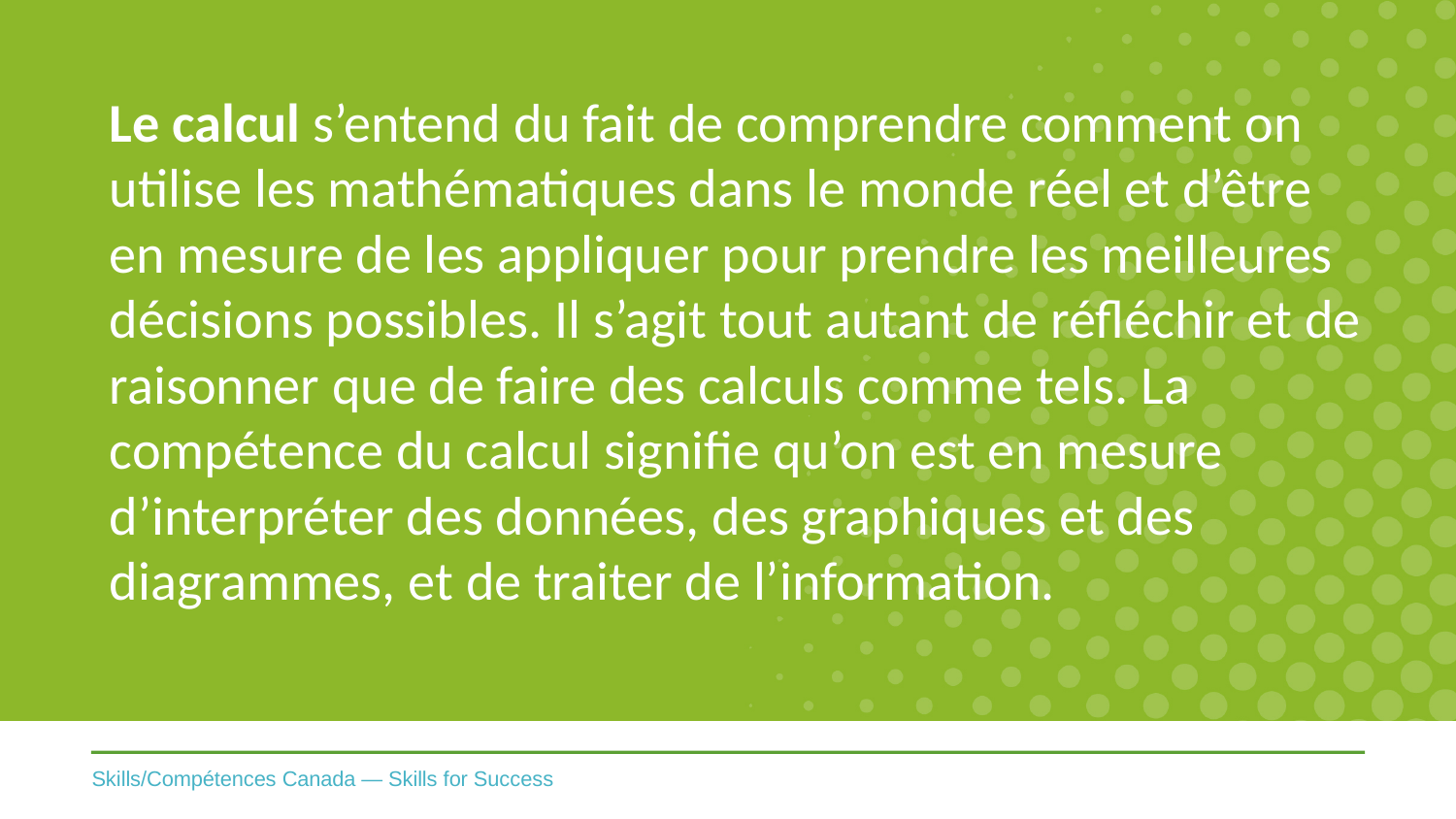

Le calcul s’entend du fait de comprendre comment on utilise les mathématiques dans le monde réel et d’être en mesure de les appliquer pour prendre les meilleures décisions possibles. Il s’agit tout autant de réfléchir et de raisonner que de faire des calculs comme tels. La compétence du calcul signifie qu’on est en mesure d’interpréter des données, des graphiques et des diagrammes, et de traiter de l’information.